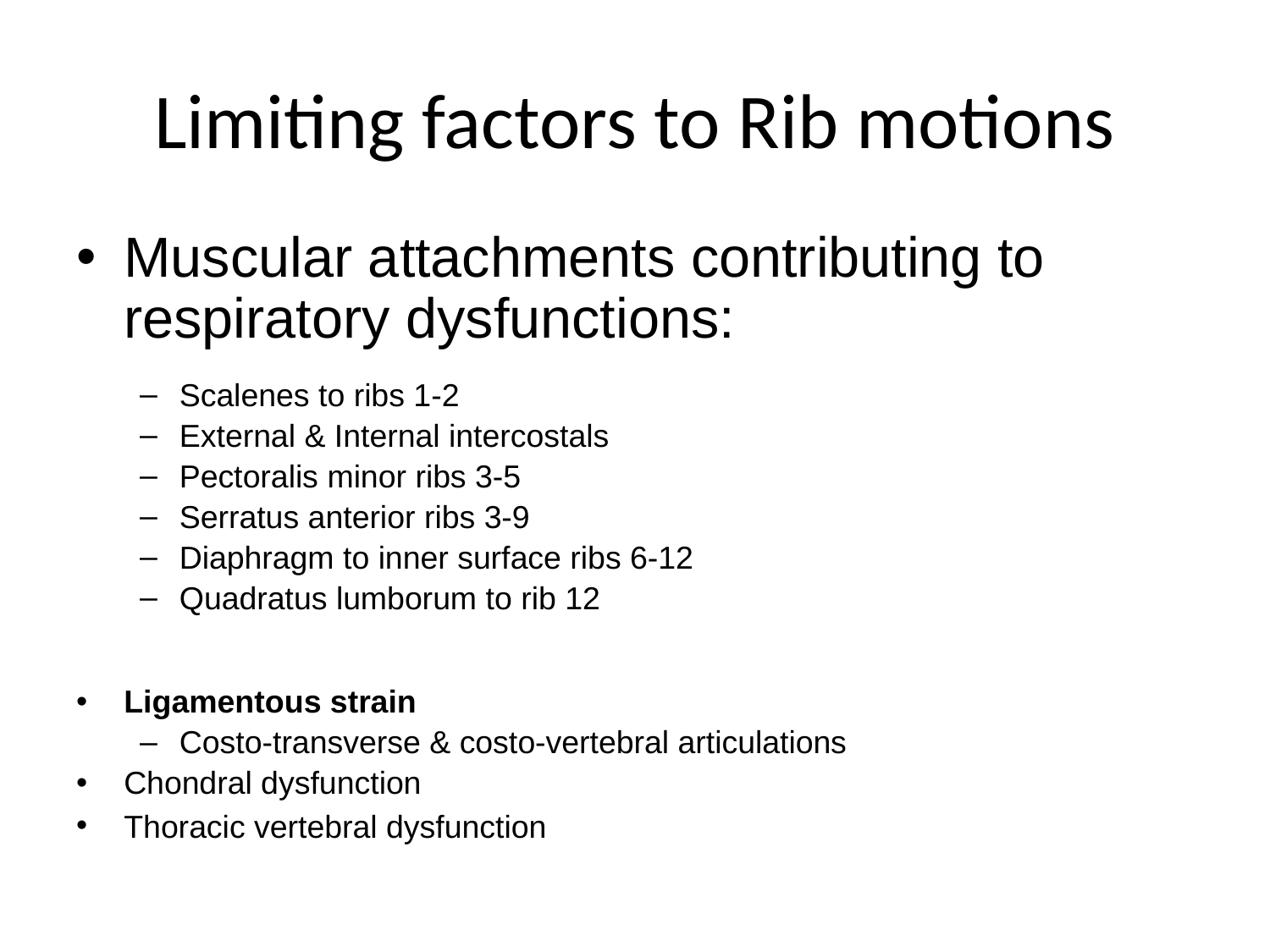

# Limiting factors to Rib motions
Muscular attachments contributing to respiratory dysfunctions:

Scalenes to ribs 1-2
External & Internal intercostals
Pectoralis minor ribs 3-5
Serratus anterior ribs 3-9
Diaphragm to inner surface ribs 6-12
Quadratus lumborum to rib 12

Ligamentous strain
Costo-transverse & costo-vertebral articulations
Chondral dysfunction
Thoracic vertebral dysfunction